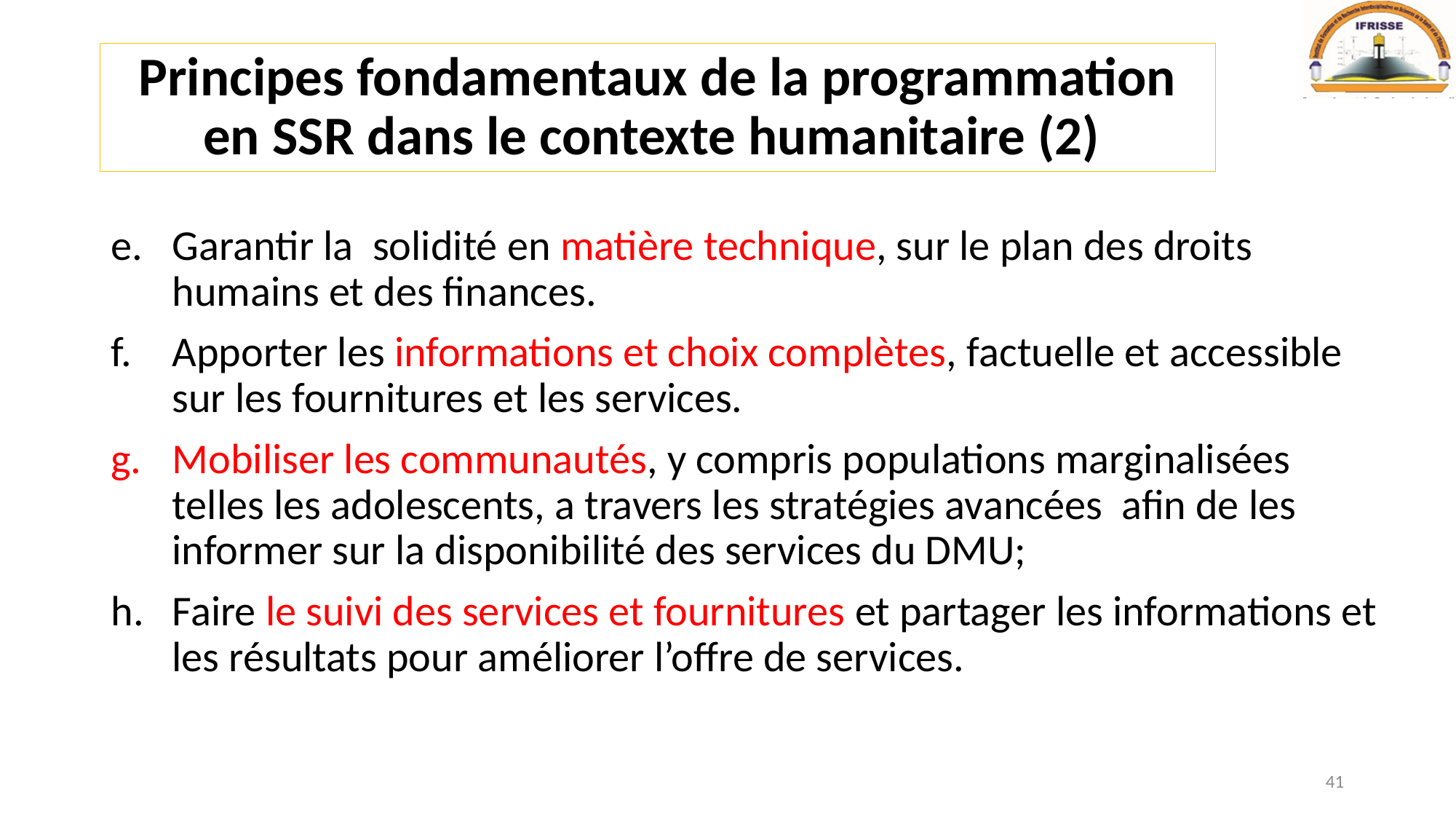

# Principes fondamentaux de la programmation en SSR dans le contexte humanitaire (2)
Garantir la  solidité en matière technique, sur le plan des droits humains et des finances.
Apporter les informations et choix complètes, factuelle et accessible sur les fournitures et les services.
Mobiliser les communautés, y compris populations marginalisées telles les adolescents, a travers les stratégies avancées  afin de les informer sur la disponibilité des services du DMU;
Faire le suivi des services et fournitures et partager les informations et les résultats pour améliorer l’offre de services.

41